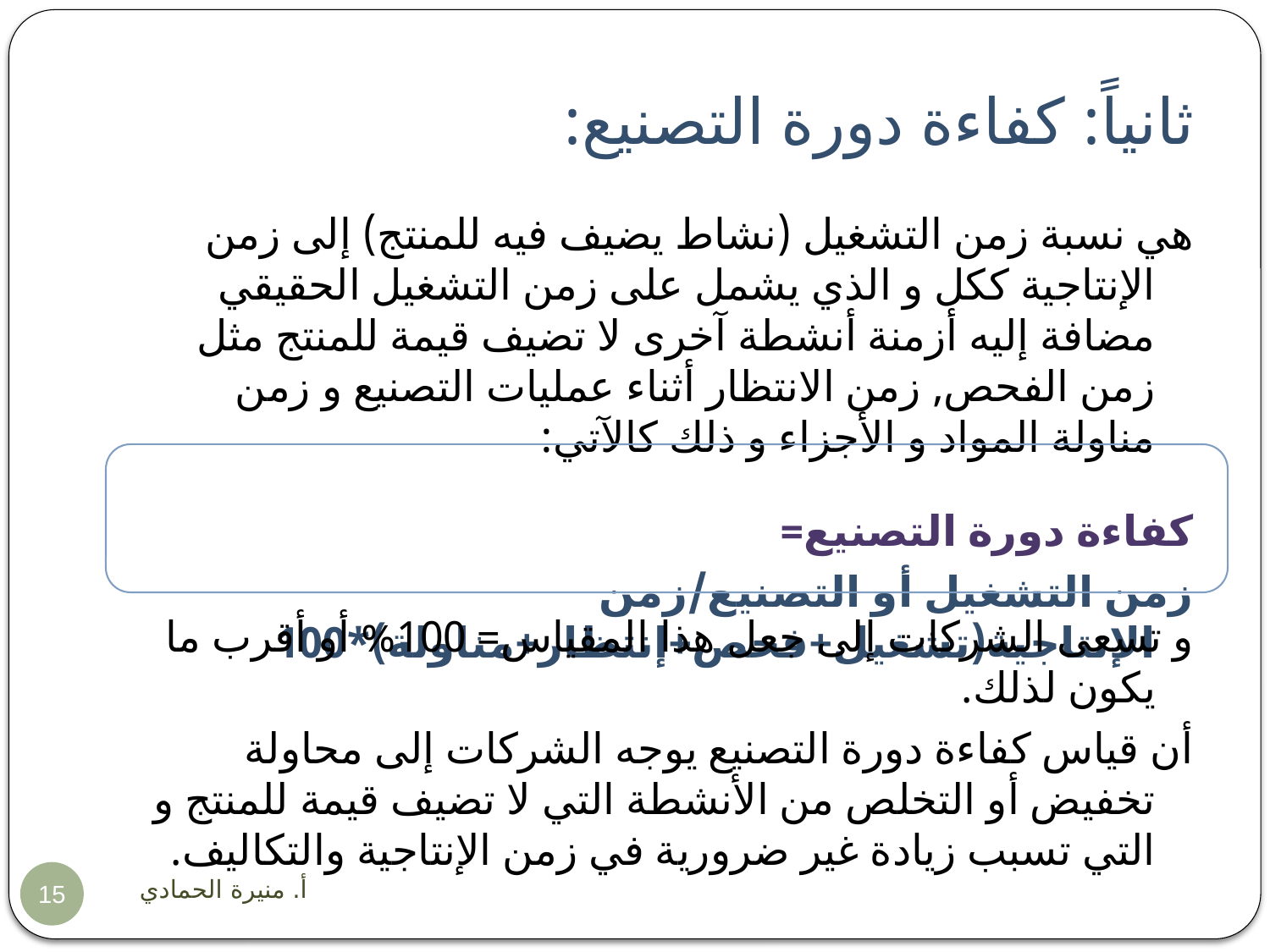

# ثانياً: كفاءة دورة التصنيع:
هي نسبة زمن التشغيل (نشاط يضيف فيه للمنتج) إلى زمن الإنتاجية ككل و الذي يشمل على زمن التشغيل الحقيقي مضافة إليه أزمنة أنشطة آخرى لا تضيف قيمة للمنتج مثل زمن الفحص, زمن الانتظار أثناء عمليات التصنيع و زمن مناولة المواد و الأجزاء و ذلك كالآتي:

كفاءة دورة التصنيع=
زمن التشغيل أو التصنيع/زمن الإنتاجية(تشغيل+فحص+إنتظار+مناولة)*100

و تسعى الشركات إلى جعل هذا المقياس= 100% أو أقرب ما يكون لذلك.
أن قياس كفاءة دورة التصنيع يوجه الشركات إلى محاولة تخفيض أو التخلص من الأنشطة التي لا تضيف قيمة للمنتج و التي تسبب زيادة غير ضرورية في زمن الإنتاجية والتكاليف.

أ. منيرة الحمادي
15